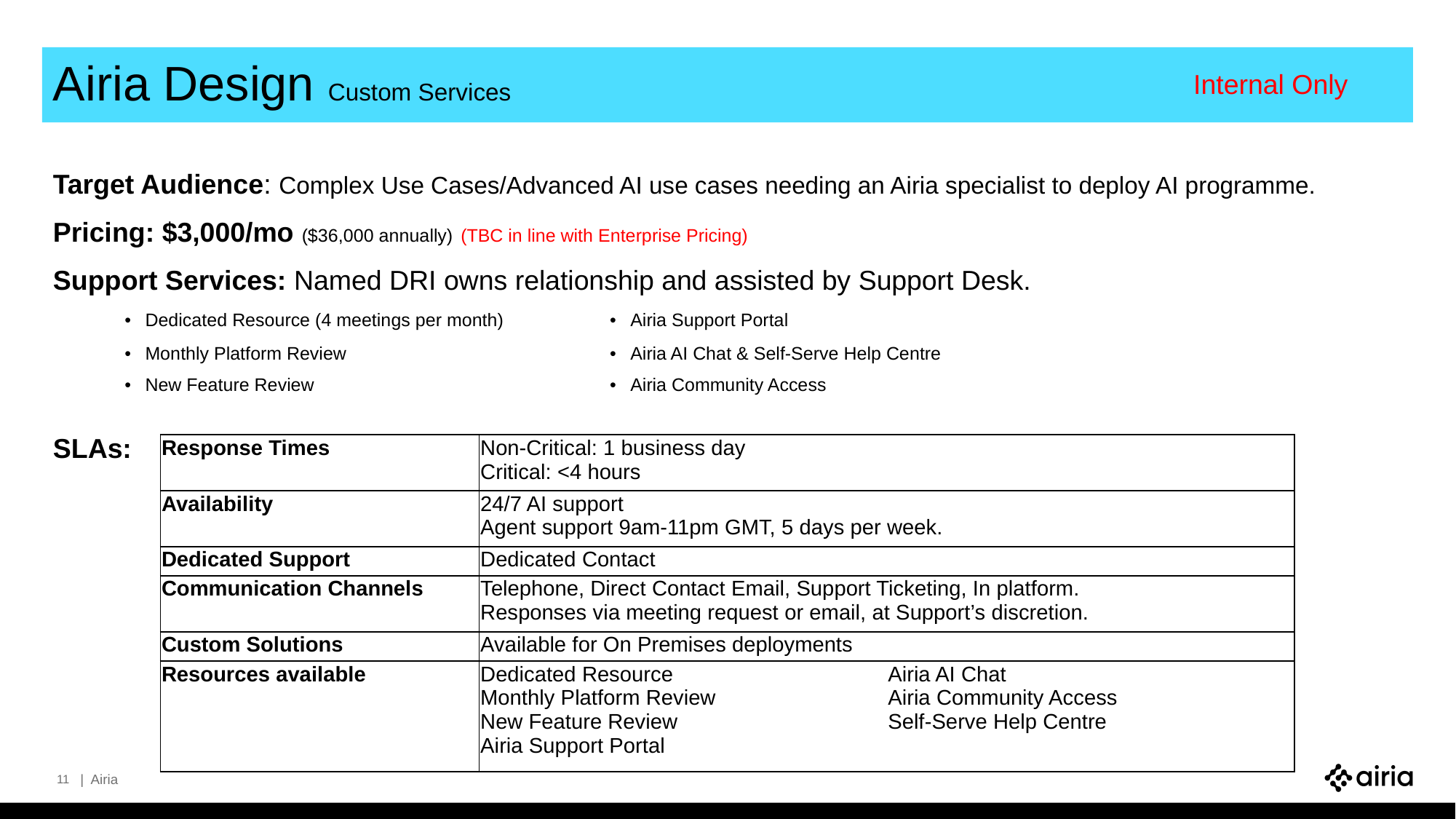

# Airia Design Custom Services
Internal Only
Target Audience: Complex Use Cases/Advanced AI use cases needing an Airia specialist to deploy AI programme.
Pricing: $3,000/mo ($36,000 annually) (TBC in line with Enterprise Pricing)
Support Services: Named DRI owns relationship and assisted by Support Desk.

SLAs:
| Dedicated Resource (4 meetings per month) | Airia Support Portal |
| --- | --- |
| Monthly Platform Review | Airia AI Chat & Self-Serve Help Centre |
| New Feature Review | Airia Community Access |
| Response Times | Non-Critical: 1 business day Critical: <4 hours |  |
| --- | --- | --- |
| Availability | 24/7 AI support Agent support 9am-11pm GMT, 5 days per week. |  |
| Dedicated Support | Dedicated Contact |  |
| Communication Channels | Telephone, Direct Contact Email, Support Ticketing, In platform. Responses via meeting request or email, at Support’s discretion. |  |
| Custom Solutions | Available for On Premises deployments |  |
| Resources available | Dedicated Resource Monthly Platform Review New Feature Review Airia Support Portal | Airia AI Chat Airia Community Access Self-Serve Help Centre |
11
|  Airia